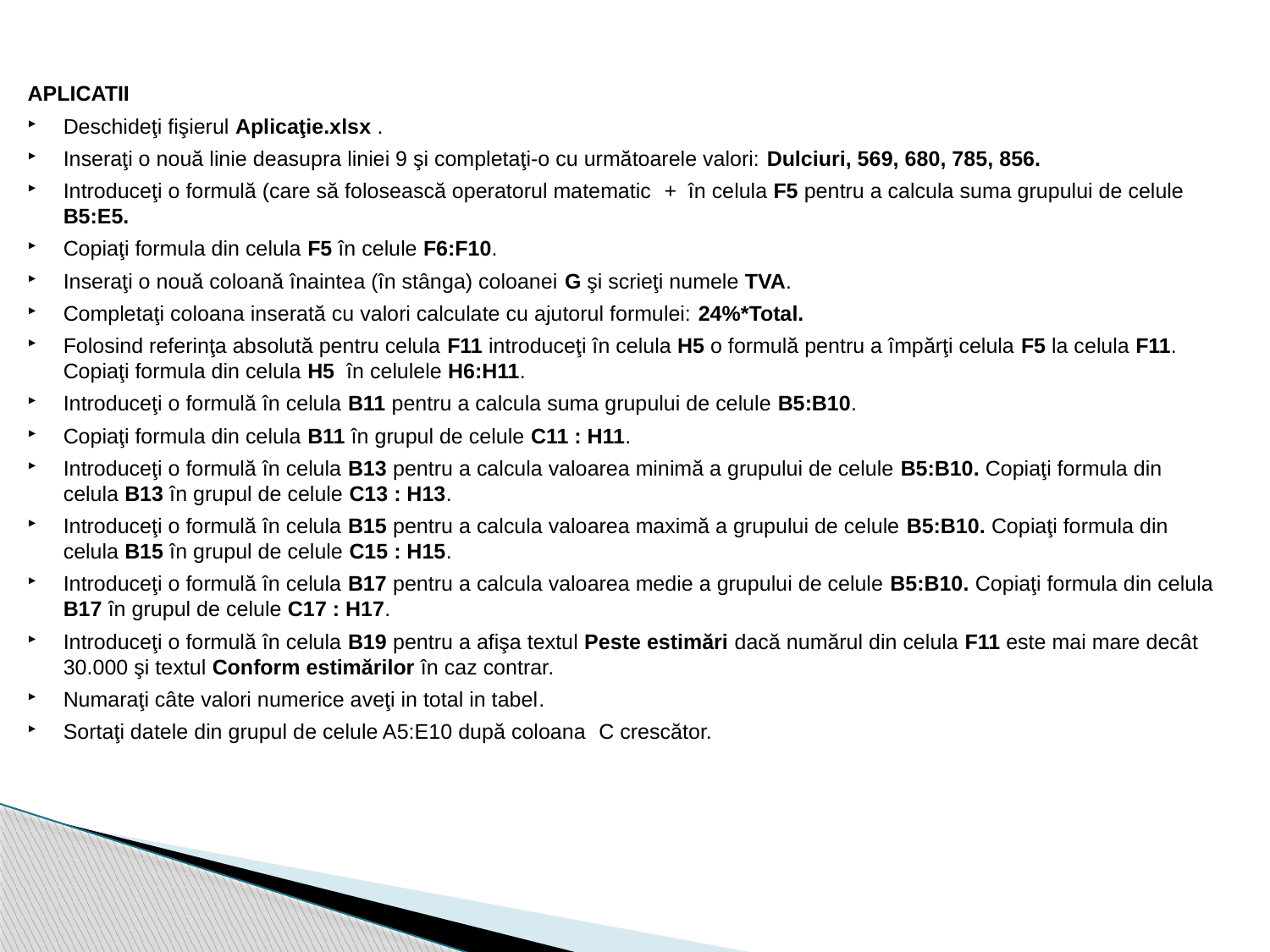

APLICATII
Deschideţi fişierul Aplicaţie.xlsx .
Inseraţi o nouă linie deasupra liniei 9 şi completaţi-o cu următoarele valori: Dulciuri, 569, 680, 785, 856.
Introduceţi o formulă (care să folosească operatorul matematic  +  în celula F5 pentru a calcula suma grupului de celule B5:E5.
Copiaţi formula din celula F5 în celule F6:F10.
Inseraţi o nouă coloană înaintea (în stânga) coloanei G şi scrieţi numele TVA.
Completaţi coloana inserată cu valori calculate cu ajutorul formulei: 24%*Total.
Folosind referinţa absolută pentru celula F11 introduceţi în celula H5 o formulă pentru a împărţi celula F5 la celula F11. Copiaţi formula din celula H5  în celulele H6:H11.
Introduceţi o formulă în celula B11 pentru a calcula suma grupului de celule B5:B10.
Copiaţi formula din celula B11 în grupul de celule C11 : H11.
Introduceţi o formulă în celula B13 pentru a calcula valoarea minimă a grupului de celule B5:B10. Copiaţi formula din celula B13 în grupul de celule C13 : H13.
Introduceţi o formulă în celula B15 pentru a calcula valoarea maximă a grupului de celule B5:B10. Copiaţi formula din celula B15 în grupul de celule C15 : H15.
Introduceţi o formulă în celula B17 pentru a calcula valoarea medie a grupului de celule B5:B10. Copiaţi formula din celula B17 în grupul de celule C17 : H17.
Introduceţi o formulă în celula B19 pentru a afişa textul Peste estimări dacă numărul din celula F11 este mai mare decât 30.000 şi textul Conform estimărilor în caz contrar.
Numaraţi câte valori numerice aveţi in total in tabel.
Sortaţi datele din grupul de celule A5:E10 după coloana  C crescător.